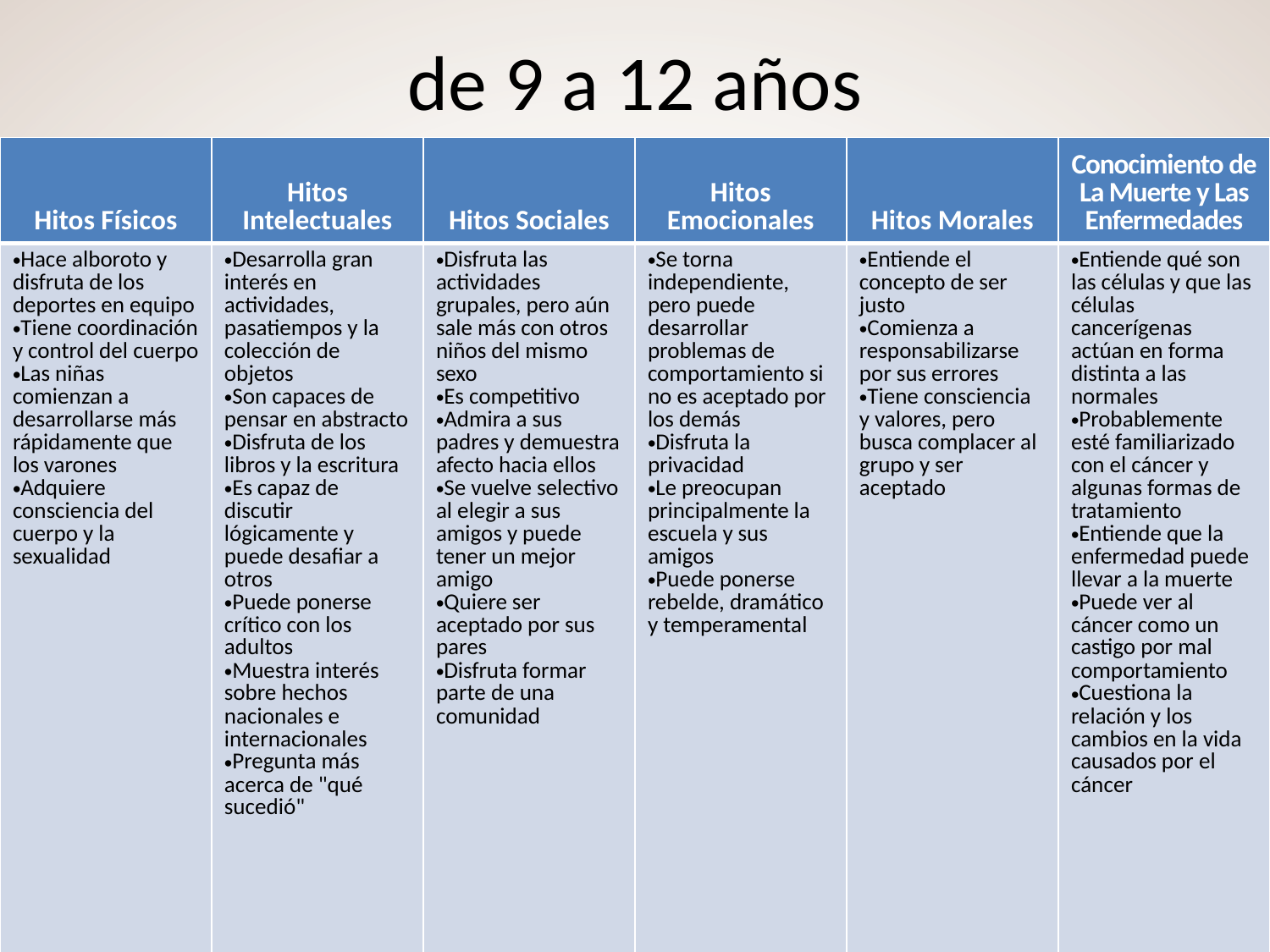

# de 9 a 12 años
| Hitos Físicos | Hitos Intelectuales | Hitos Sociales | Hitos Emocionales | Hitos Morales | Conocimiento de La Muerte y Las Enfermedades |
| --- | --- | --- | --- | --- | --- |
| Hace alboroto y disfruta de los deportes en equipo Tiene coordinación y control del cuerpo Las niñas comienzan a desarrollarse más rápidamente que los varones Adquiere consciencia del cuerpo y la sexualidad | Desarrolla gran interés en actividades, pasatiempos y la colección de objetos Son capaces de pensar en abstracto Disfruta de los libros y la escritura Es capaz de discutir lógicamente y puede desafiar a otros Puede ponerse crítico con los adultos Muestra interés sobre hechos nacionales e internacionales Pregunta más acerca de "qué sucedió" | Disfruta las actividades grupales, pero aún sale más con otros niños del mismo sexo Es competitivo Admira a sus padres y demuestra afecto hacia ellos Se vuelve selectivo al elegir a sus amigos y puede tener un mejor amigo Quiere ser aceptado por sus pares Disfruta formar parte de una comunidad | Se torna independiente, pero puede desarrollar problemas de comportamiento si no es aceptado por los demás Disfruta la privacidad Le preocupan principalmente la escuela y sus amigos Puede ponerse rebelde, dramático y temperamental | Entiende el concepto de ser justo Comienza a responsabilizarse por sus errores Tiene consciencia y valores, pero busca complacer al grupo y ser aceptado | Entiende qué son las células y que las células cancerígenas actúan en forma distinta a las normales Probablemente esté familiarizado con el cáncer y algunas formas de tratamiento Entiende que la enfermedad puede llevar a la muerte Puede ver al cáncer como un castigo por mal comportamiento Cuestiona la relación y los cambios en la vida causados por el cáncer |